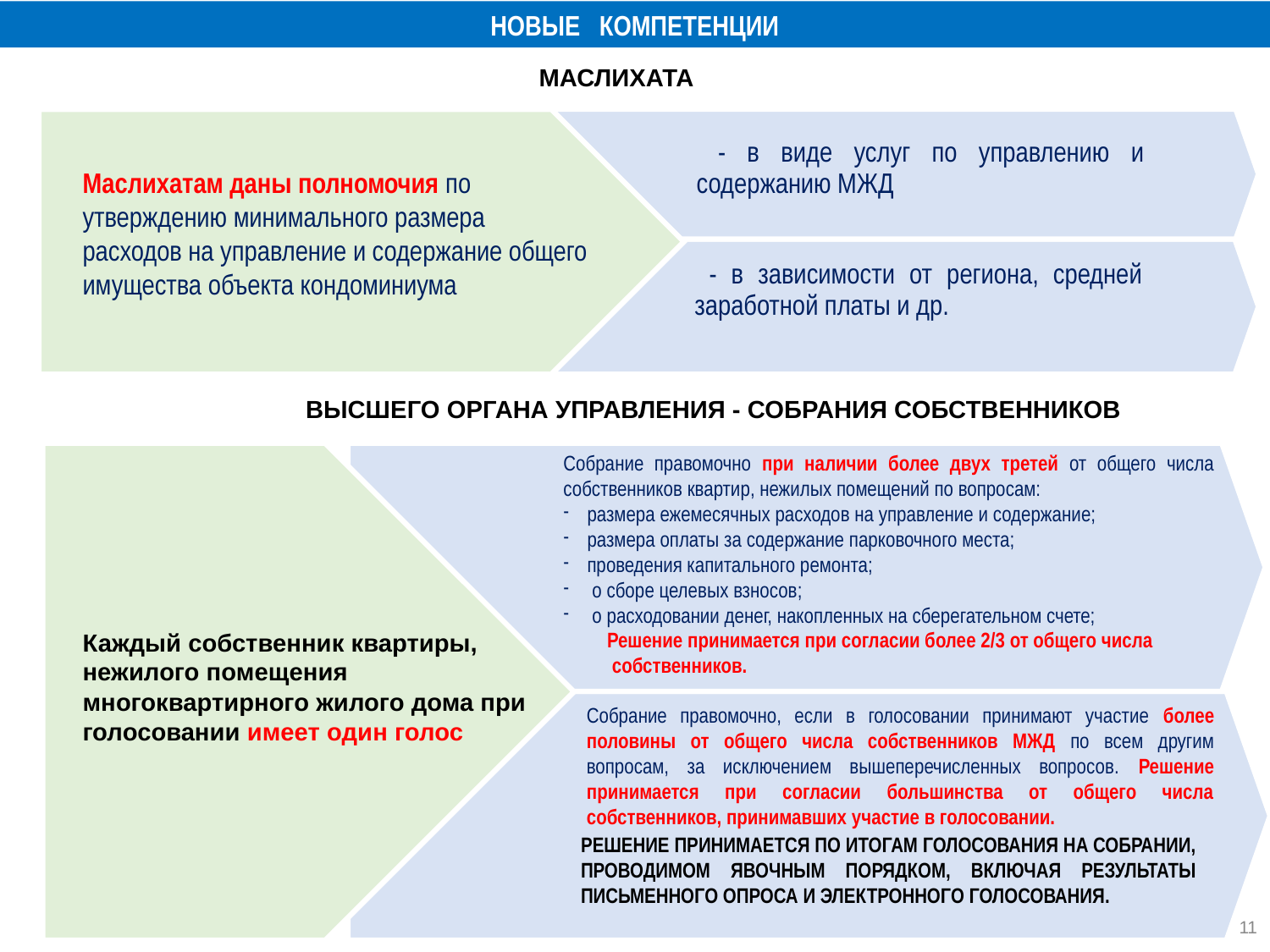

НОВЫЕ   КОМПЕТЕНЦИИ
МАСЛИХАТА

Маслихатам даны полномочия по утверждению минимального размера расходов на управление и содержание общего имущества объекта кондоминиума
 - в виде услуг по управлению и содержанию МЖД

 - в зависимости от региона, средней заработной платы и др.
ВЫСШЕГО ОРГАНА УПРАВЛЕНИЯ - СОБРАНИЯ СОБСТВЕННИКОВ

Собрание правомочно при наличии более двух третей от общего числа собственников квартир, нежилых помещений по вопросам:
размера ежемесячных расходов на управление и содержание;
размера оплаты за содержание парковочного места;
проведения капитального ремонта;
 о сборе целевых взносов;
 о расходовании денег, накопленных на сберегательном счете;
         Решение принимается при согласии более 2/3 от общего числа
          собственников.
Каждый собственник квартиры, нежилого помещения многоквартирного жилого дома при голосовании имеет один голос

Собрание правомочно, если в голосовании принимают участие более половины от общего числа собственников МЖД по всем другим вопросам, за исключением вышеперечисленных вопросов. Решение принимается при согласии большинства от общего числа собственников, принимавших участие в голосовании.
РЕШЕНИЕ ПРИНИМАЕТСЯ ПО ИТОГАМ ГОЛОСОВАНИЯ НА СОБРАНИИ, ПРОВОДИМОМ ЯВОЧНЫМ ПОРЯДКОМ, ВКЛЮЧАЯ РЕЗУЛЬТАТЫ ПИСЬМЕННОГО ОПРОСА И ЭЛЕКТРОННОГО ГОЛОСОВАНИЯ.
11